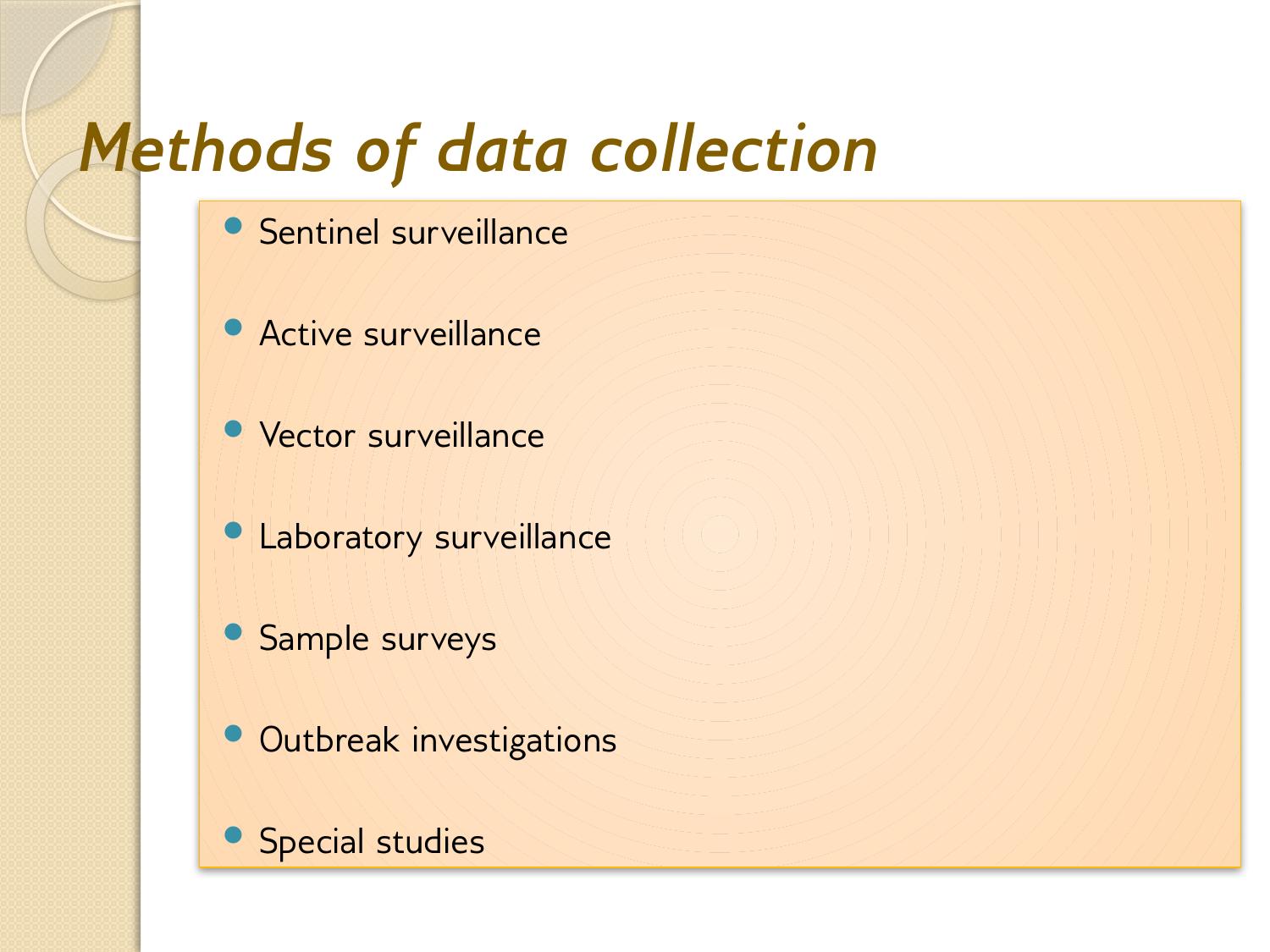

# Methods of data collection
Sentinel surveillance

Active surveillance

Vector surveillance

Laboratory surveillance

Sample surveys

Outbreak investigations

Special studies